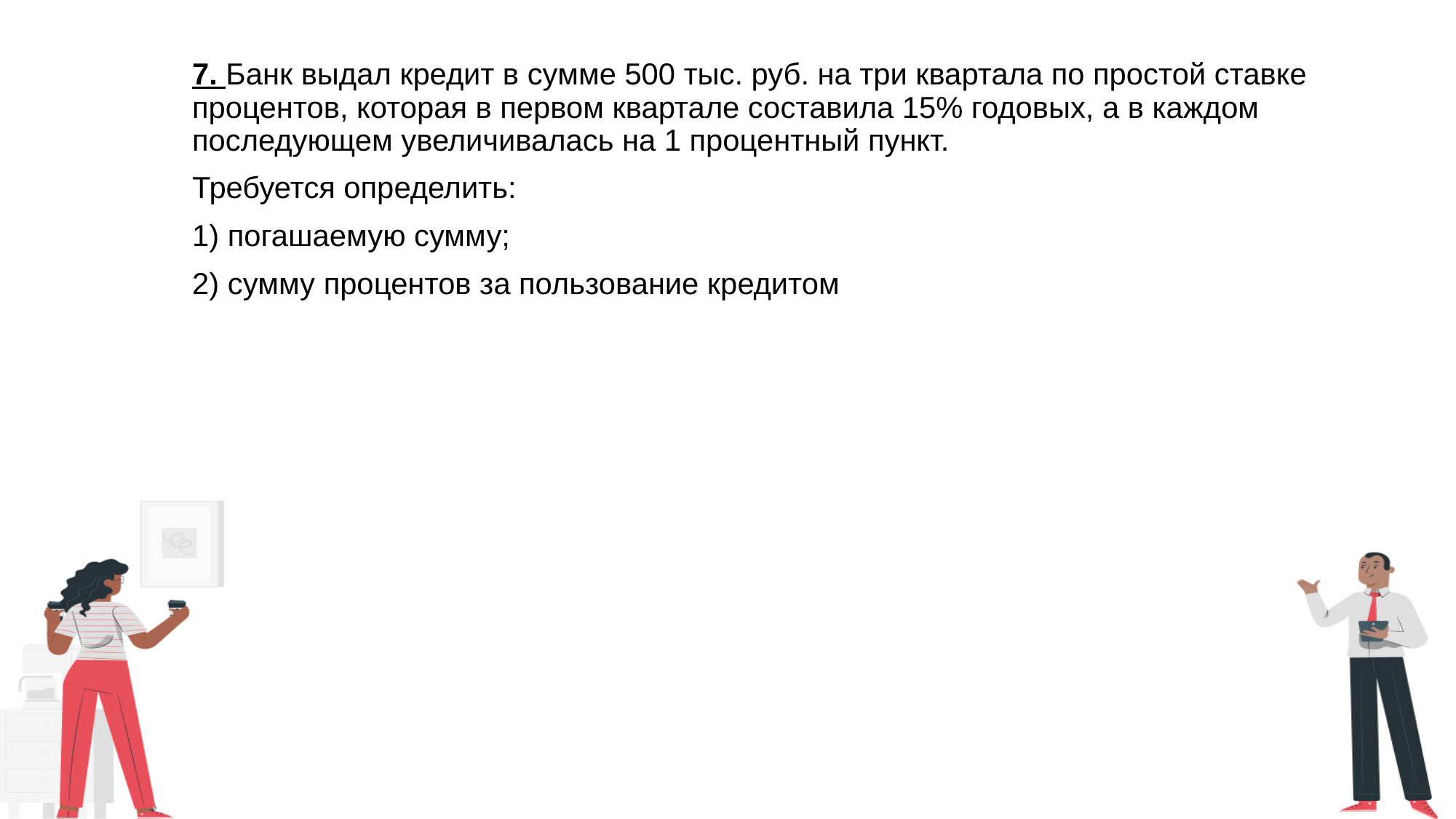

7. Банк выдал кредит в сумме 500 тыс. руб. на три квартала по простой ставке процентов, которая в первом квартале составила 15% годовых, а в каждом последующем увеличивалась на 1 процентный пункт.
Требуется определить:
1) погашаемую сумму;
2) сумму процентов за пользование кредитом